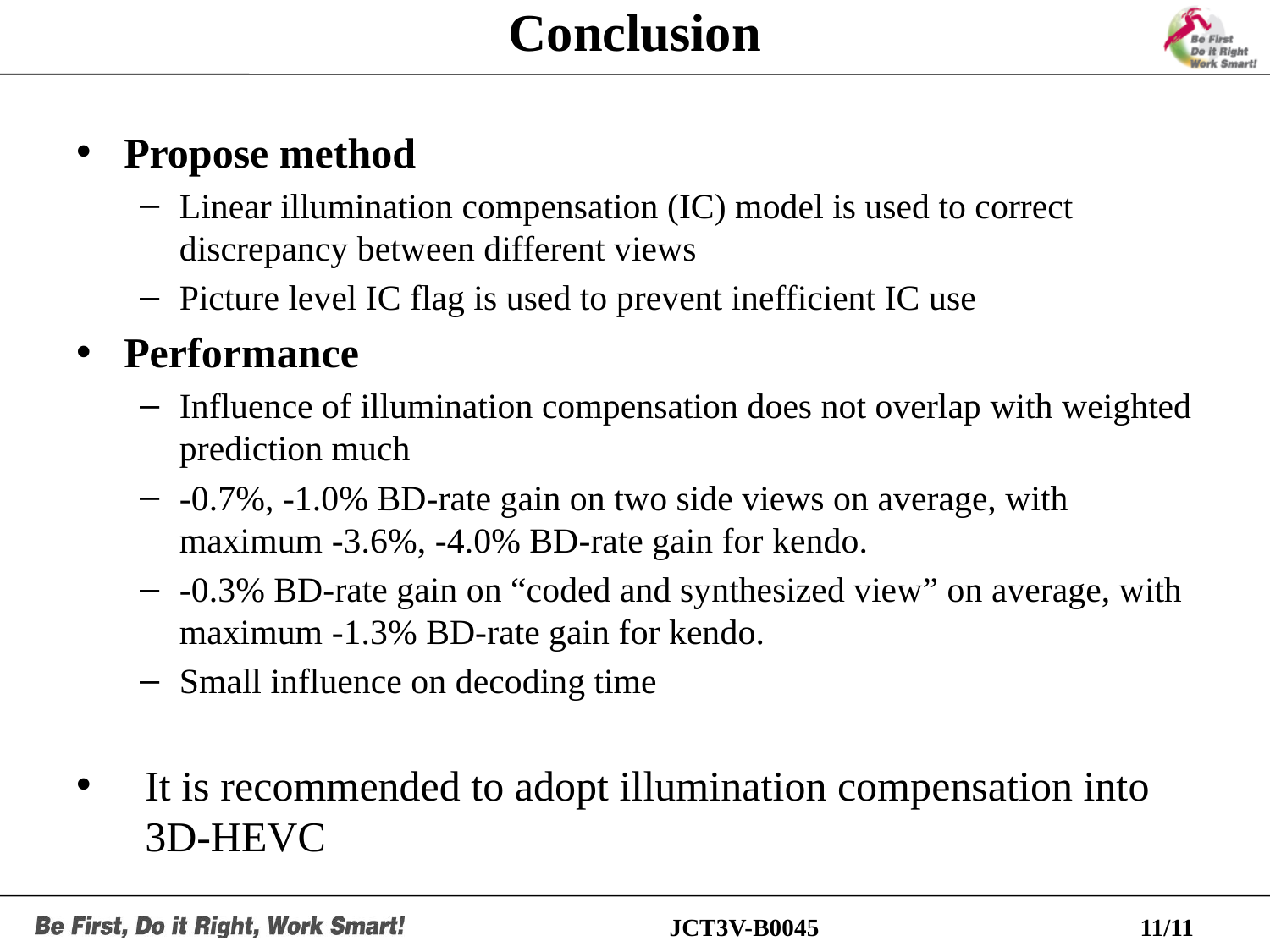

# Conclusion
Propose method
Linear illumination compensation (IC) model is used to correct discrepancy between different views
Picture level IC flag is used to prevent inefficient IC use
Performance
Influence of illumination compensation does not overlap with weighted prediction much
-0.7%, -1.0% BD-rate gain on two side views on average, with maximum -3.6%, -4.0% BD-rate gain for kendo.
-0.3% BD-rate gain on “coded and synthesized view” on average, with maximum -1.3% BD-rate gain for kendo.
Small influence on decoding time

It is recommended to adopt illumination compensation into 3D-HEVC

JCT3V-B0045
11/11